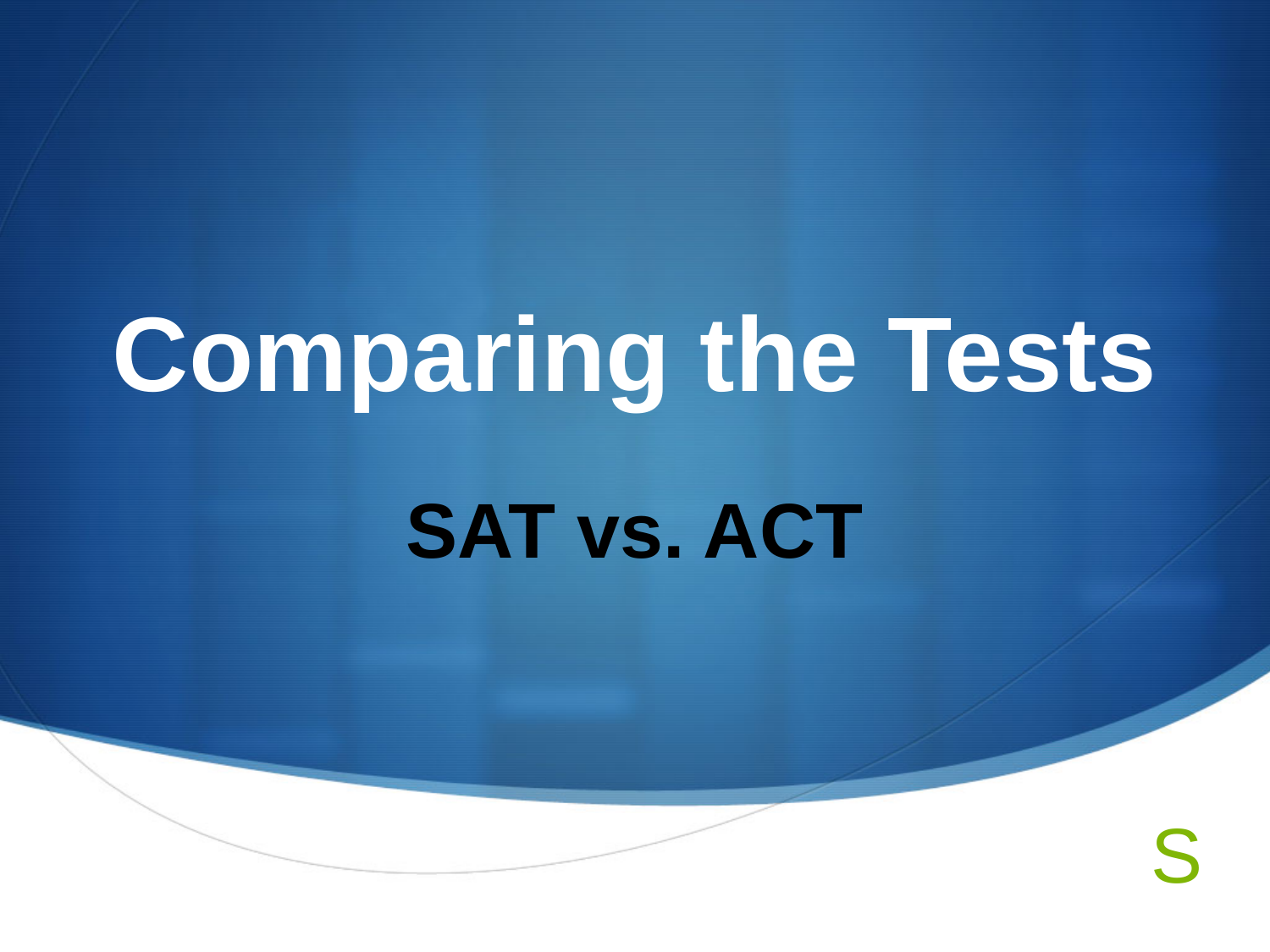

# Comparing the Tests
SAT vs. ACT